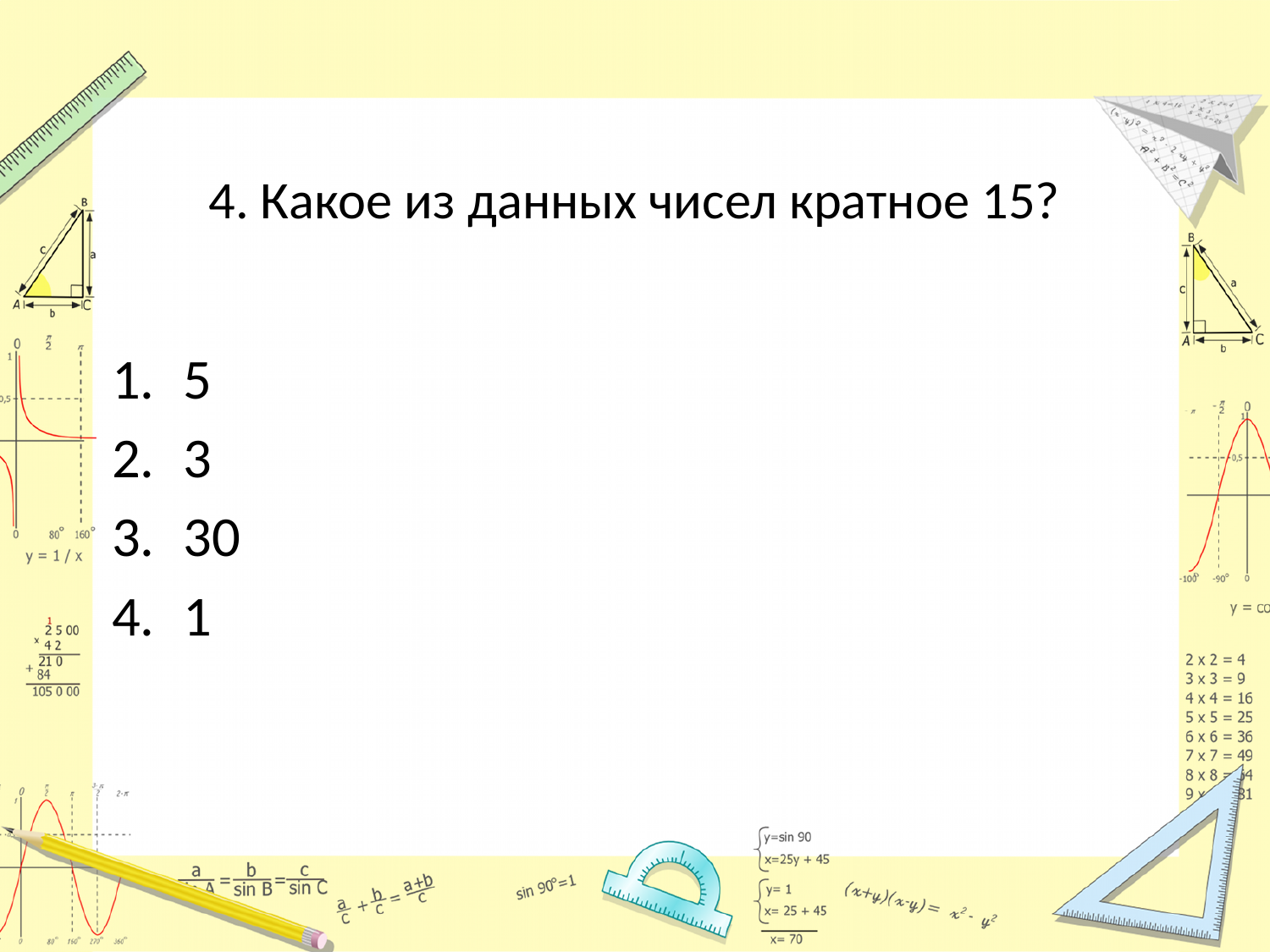

# 4. Какое из данных чисел кратное 15?
5
3
30
1